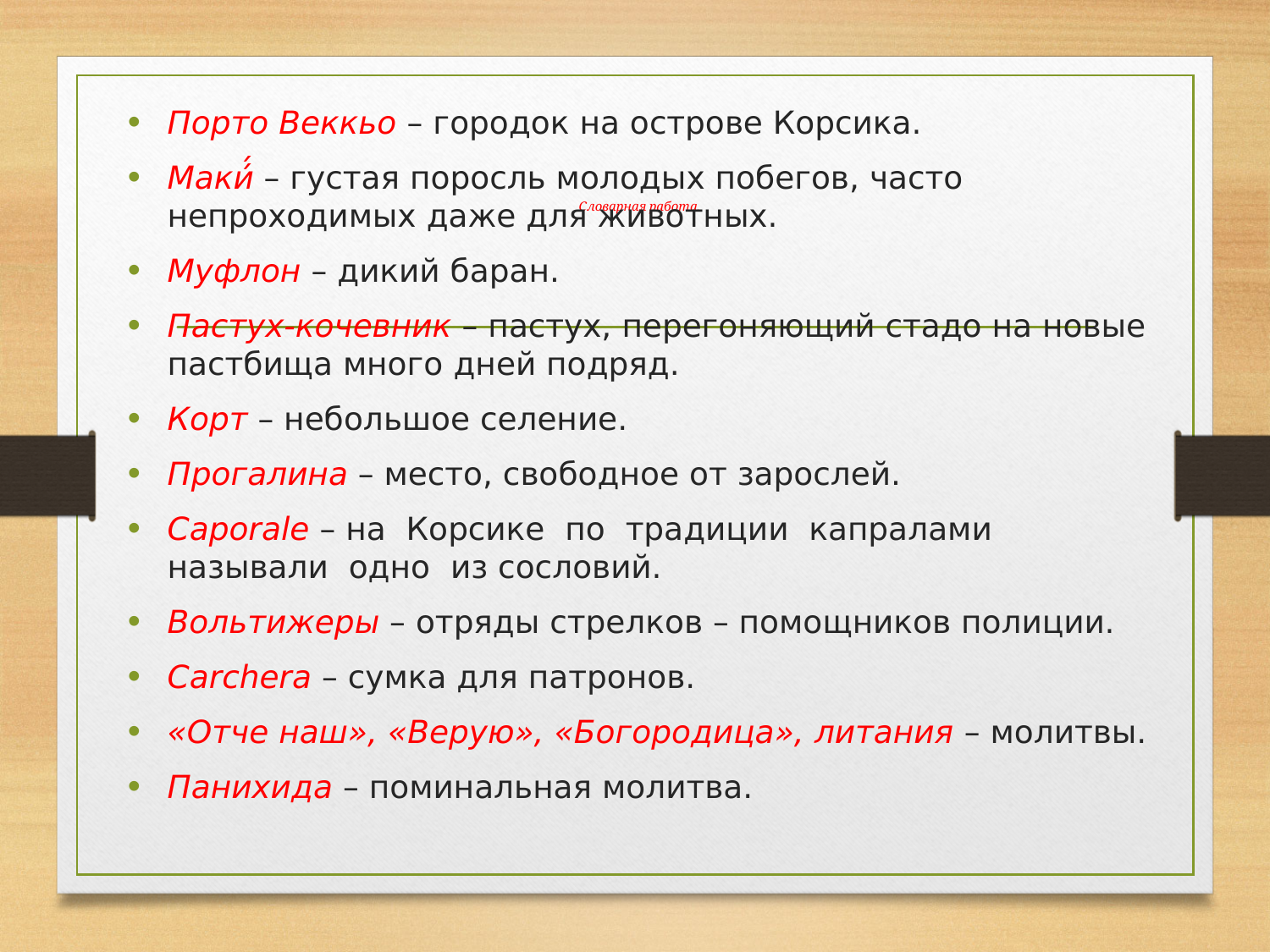

Порто Веккьо – городок на острове Корсика.
Маки́́ – густая поросль молодых побегов, часто непроходимых даже для животных.
Муфлон – дикий баран.
Пастух-кочевник – пастух, перегоняющий стадо на новые  пастбища много дней подряд.
Корт – небольшое селение.
Прогалина – место, свободное от зарослей.
Caporale – на  Корсике  по  традиции  капралами  называли  одно  из сословий.
Вольтижеры – отряды стрелков – помощников полиции.
Carchera – сумка для патронов.
«Отче наш», «Верую», «Богородица», литания – молитвы.
Панихида – поминальная молитва.

# Словарная работа.